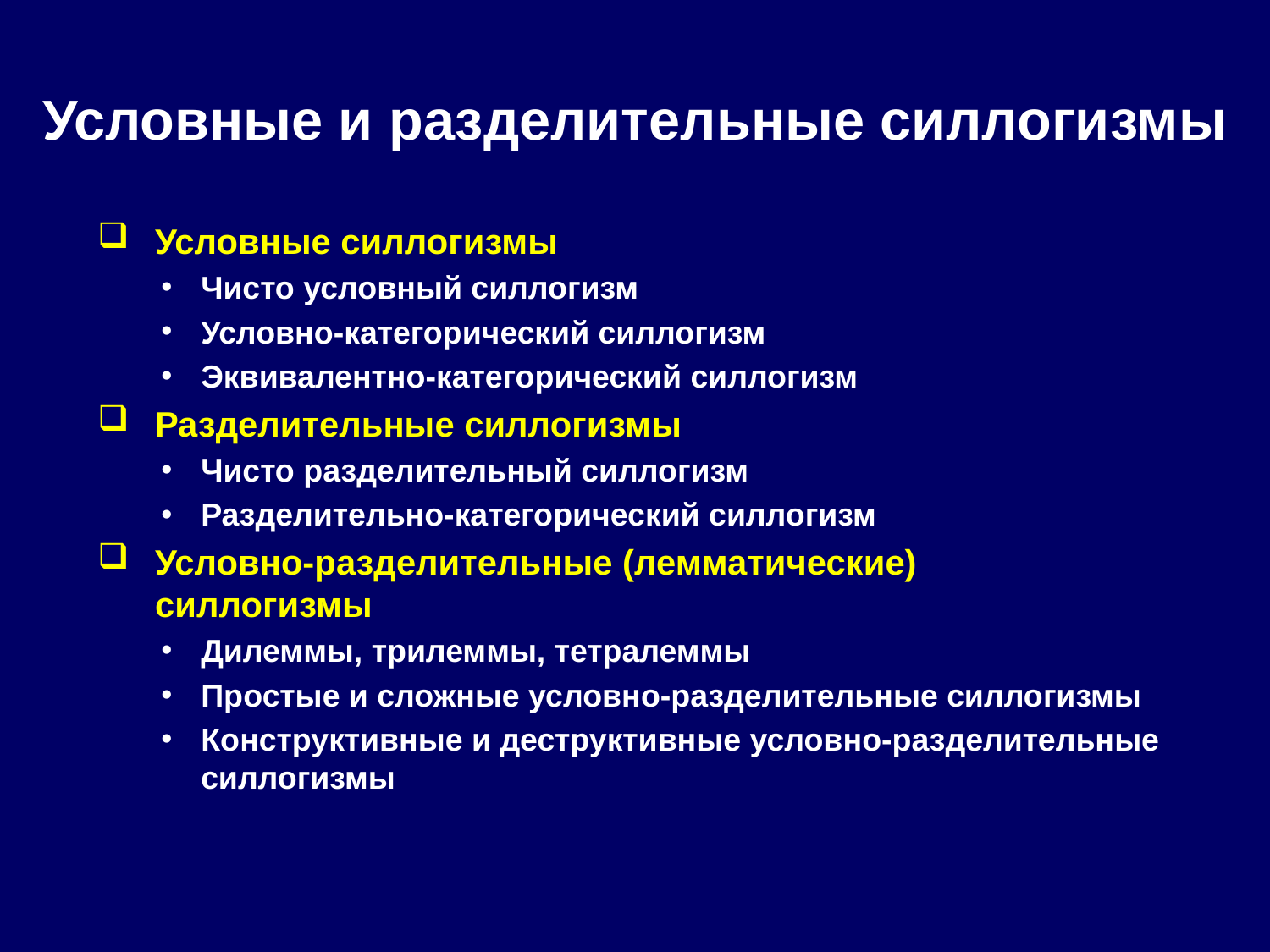

# Условные и разделительные силлогизмы
 Условные силлогизмы
Чисто условный силлогизм
Условно-категорический силлогизм
Эквивалентно-категорический силлогизм
 Разделительные силлогизмы
Чисто разделительный силлогизм
Разделительно-категорический силлогизм
 Условно-разделительные (лемматические)
 силлогизмы
Дилеммы, трилеммы, тетралеммы
Простые и сложные условно-разделительные силлогизмы
Конструктивные и деструктивные условно-разделительные силлогизмы